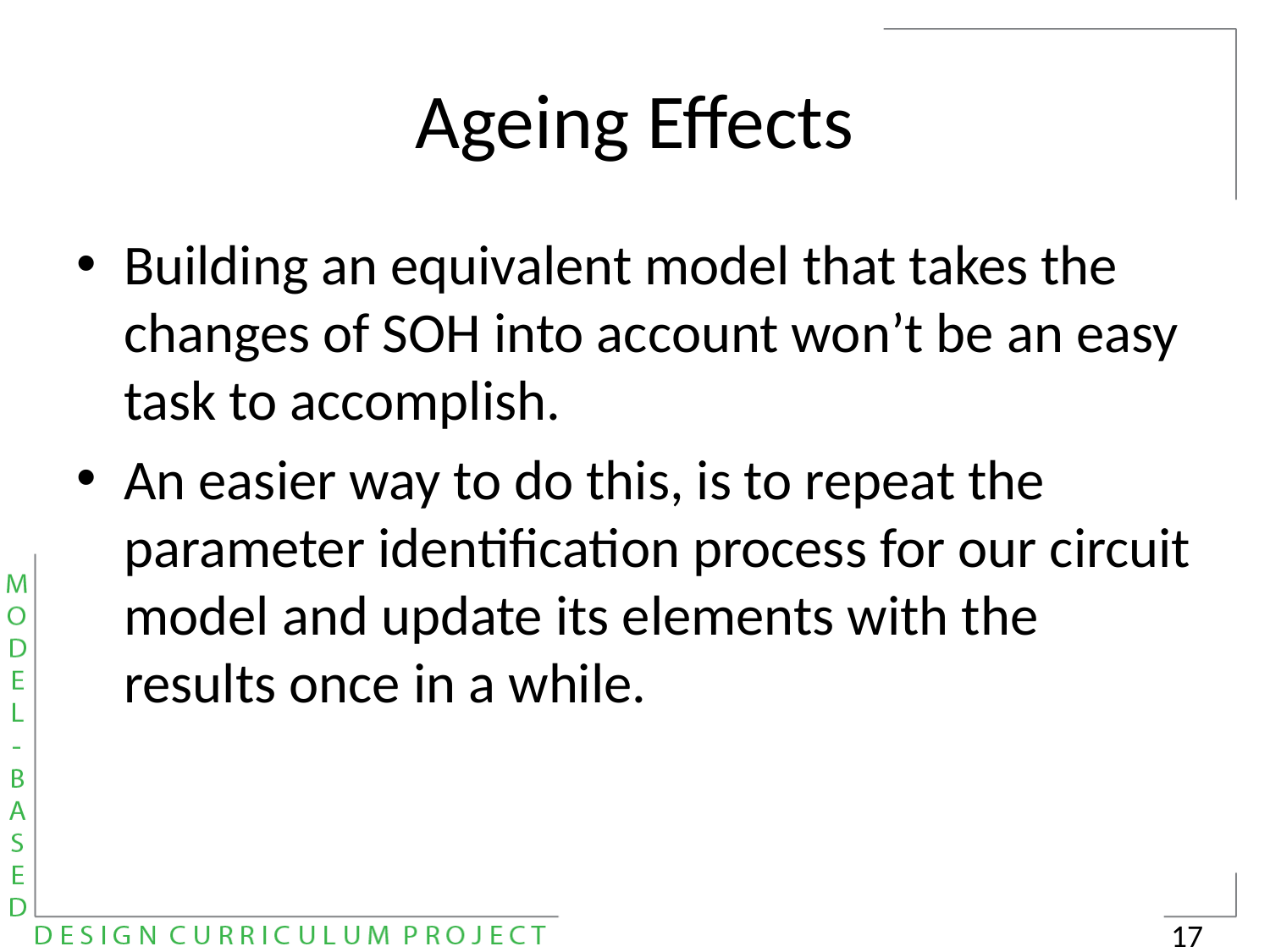

# Ageing Effects
Building an equivalent model that takes the changes of SOH into account won’t be an easy task to accomplish.
An easier way to do this, is to repeat the parameter identification process for our circuit model and update its elements with the results once in a while.